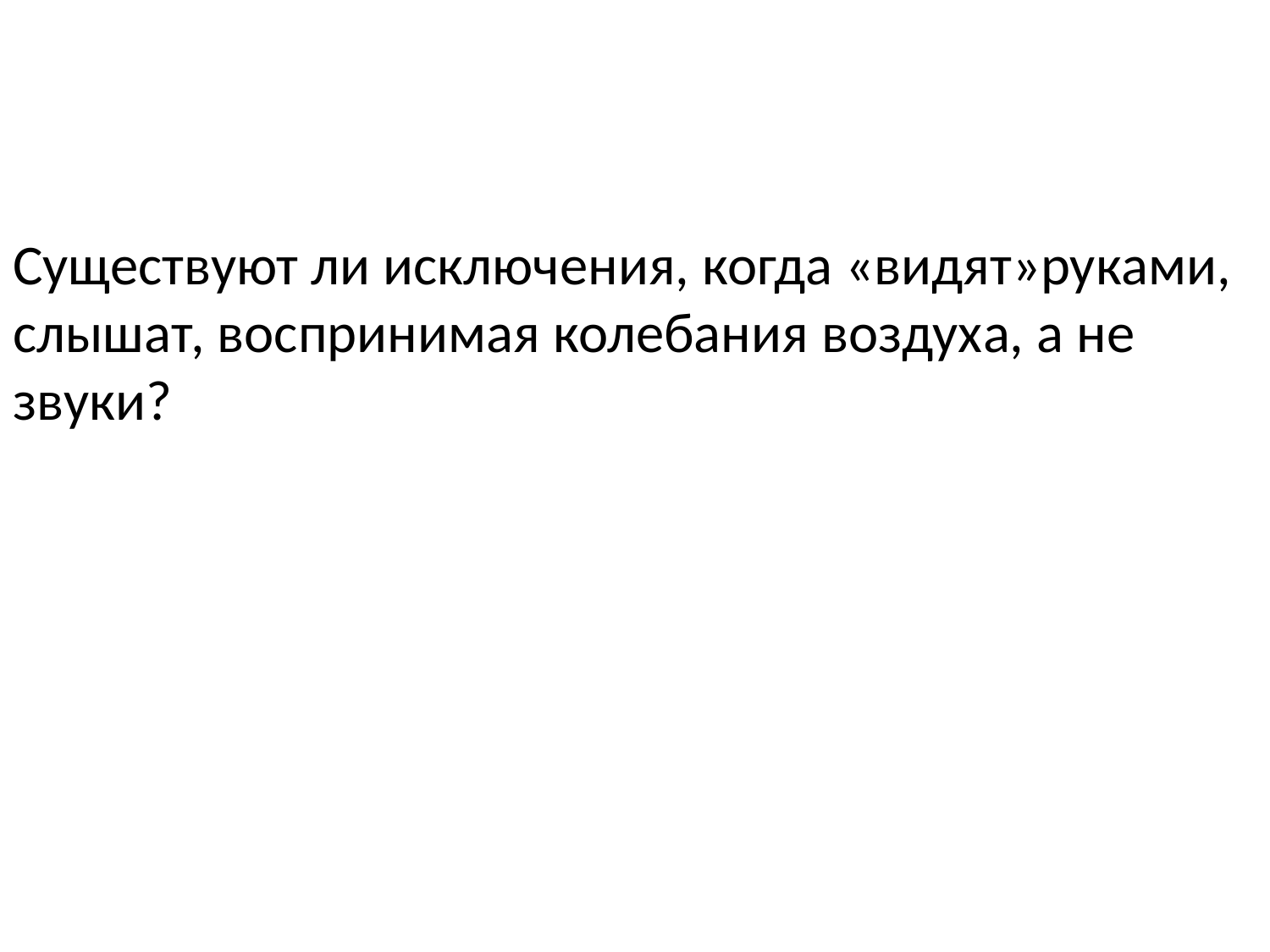

Существуют ли исключения, когда «видят»руками, слышат, воспринимая колебания воздуха, а не звуки?